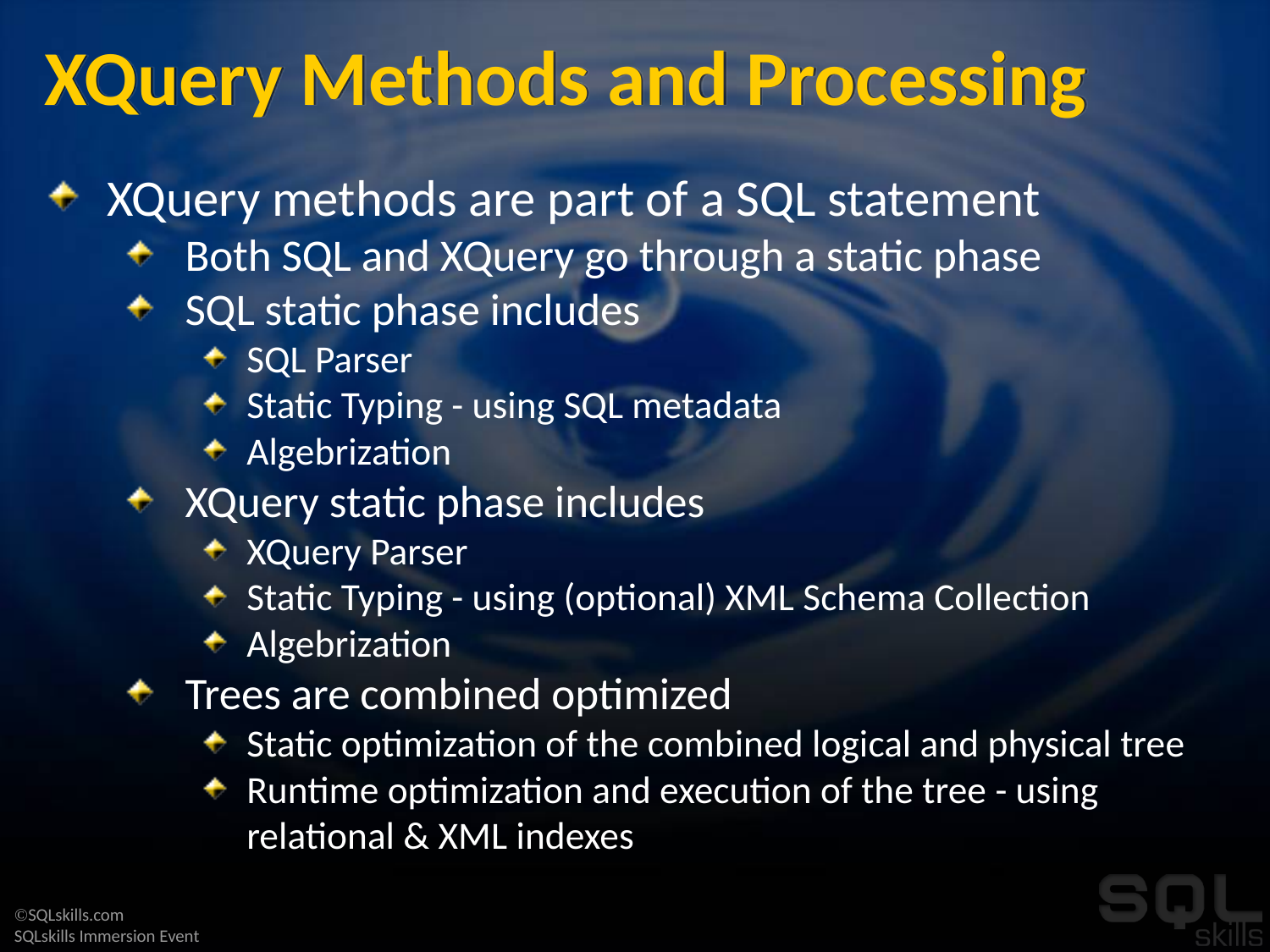

# XQuery Methods and Processing
XQuery methods are part of a SQL statement
Both SQL and XQuery go through a static phase
SQL static phase includes
SQL Parser
Static Typing - using SQL metadata
Algebrization
XQuery static phase includes
XQuery Parser
Static Typing - using (optional) XML Schema Collection
Algebrization
Trees are combined optimized
Static optimization of the combined logical and physical tree
Runtime optimization and execution of the tree - using relational & XML indexes